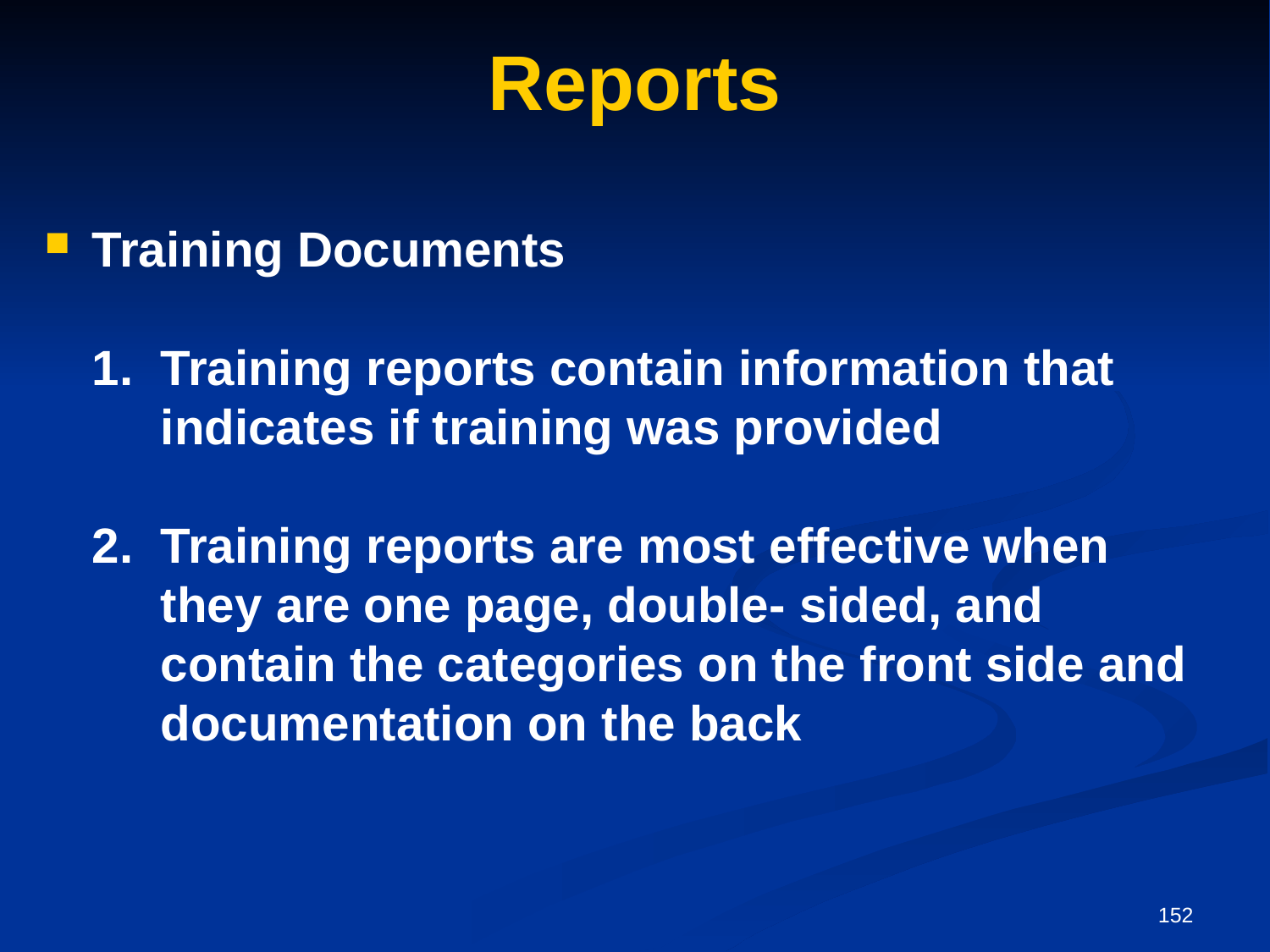

# Reports
Training Documents

	1.  Training reports contain information that
	     indicates if training was provided

	2.  Training reports are most effective when
	     they are one page, double- sided, and
	     contain the categories on the front side and
	     documentation on the back

152